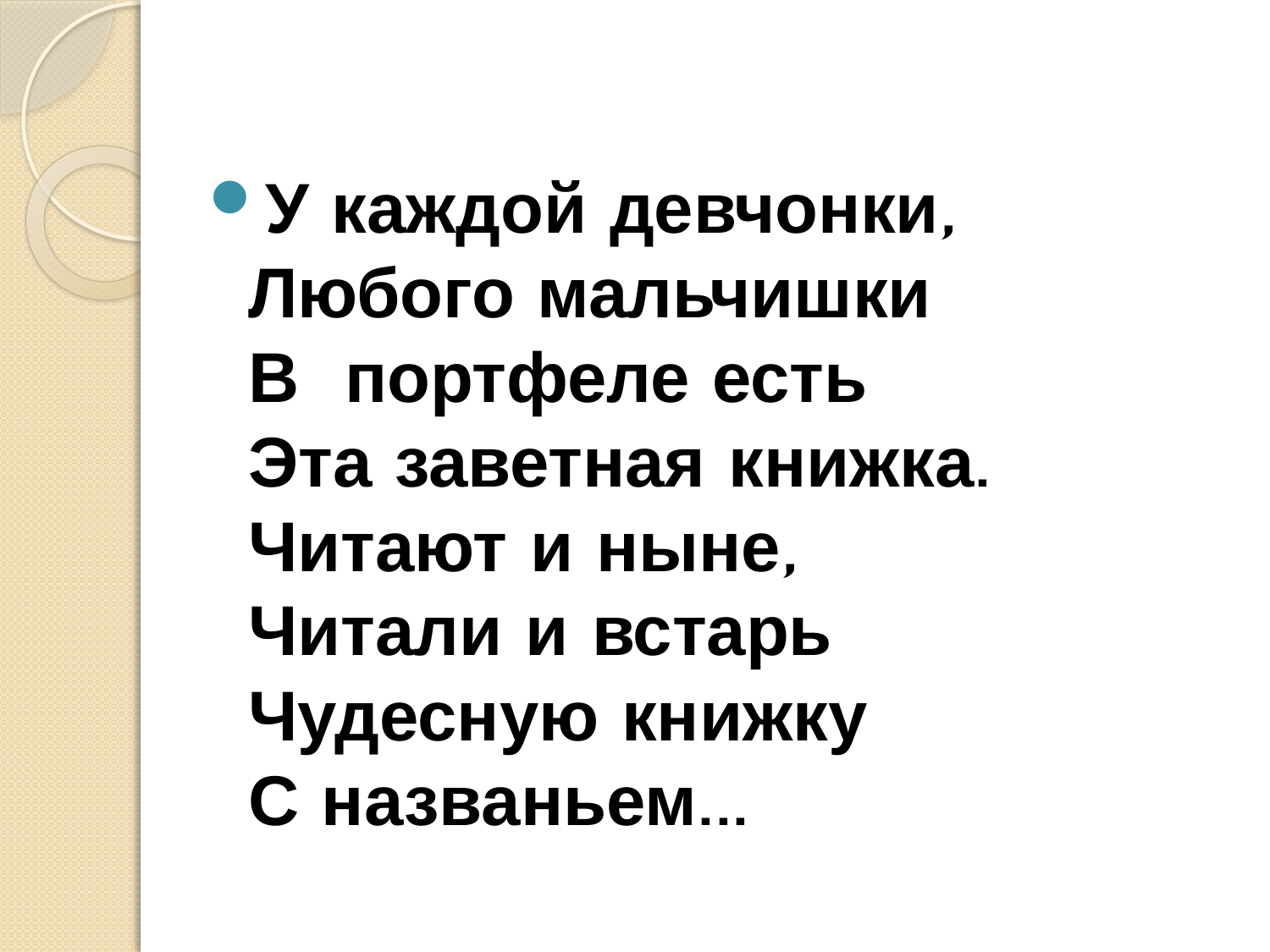

#
У каждой девчонки, 
Любого мальчишки
В  портфеле есть 
Эта заветная книжка.
Читают и ныне, 
Читали и встарь
Чудесную книжку 
С названьем...